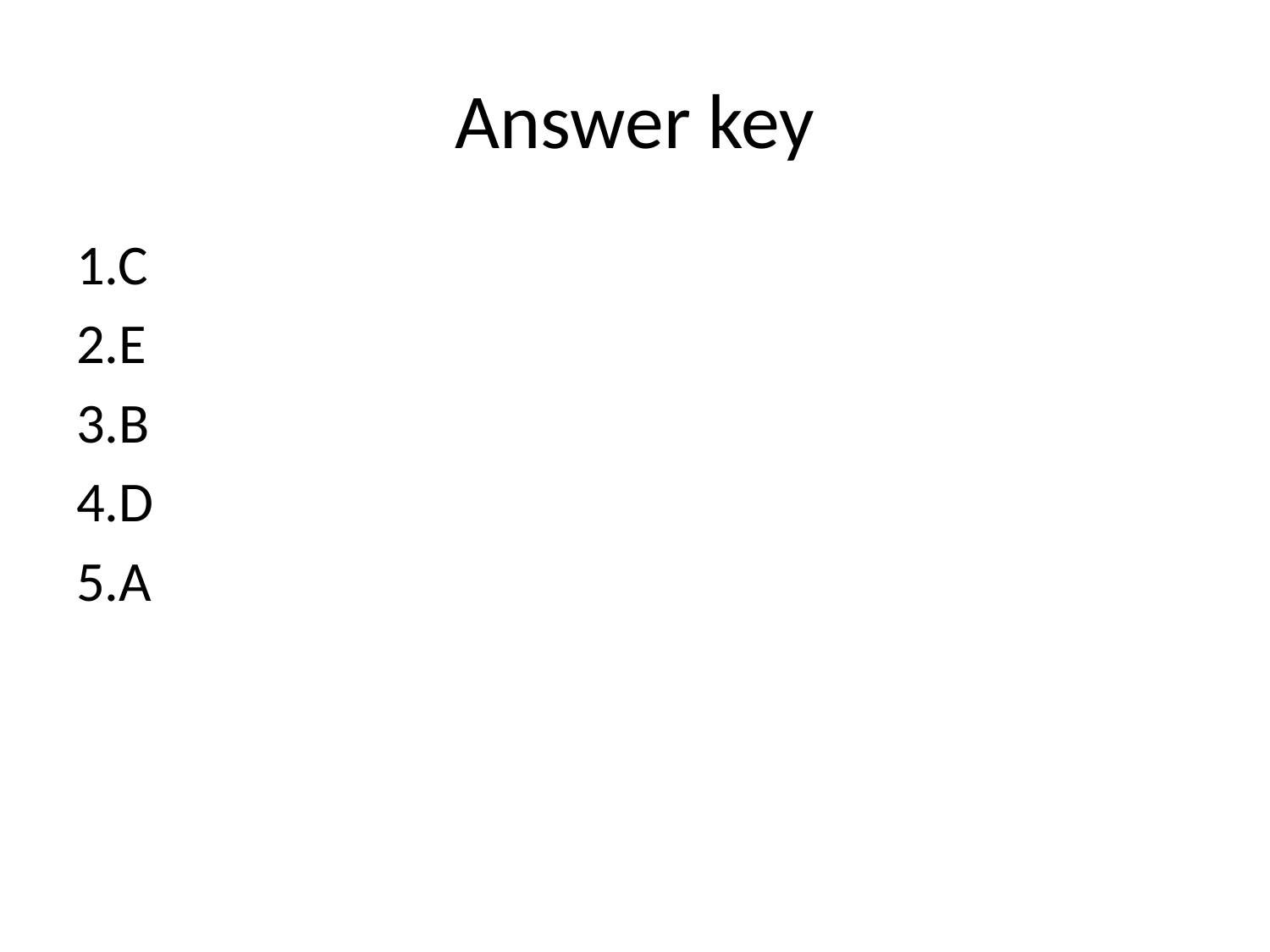

# Answer key
1.C
2.E
3.B
4.D
5.A